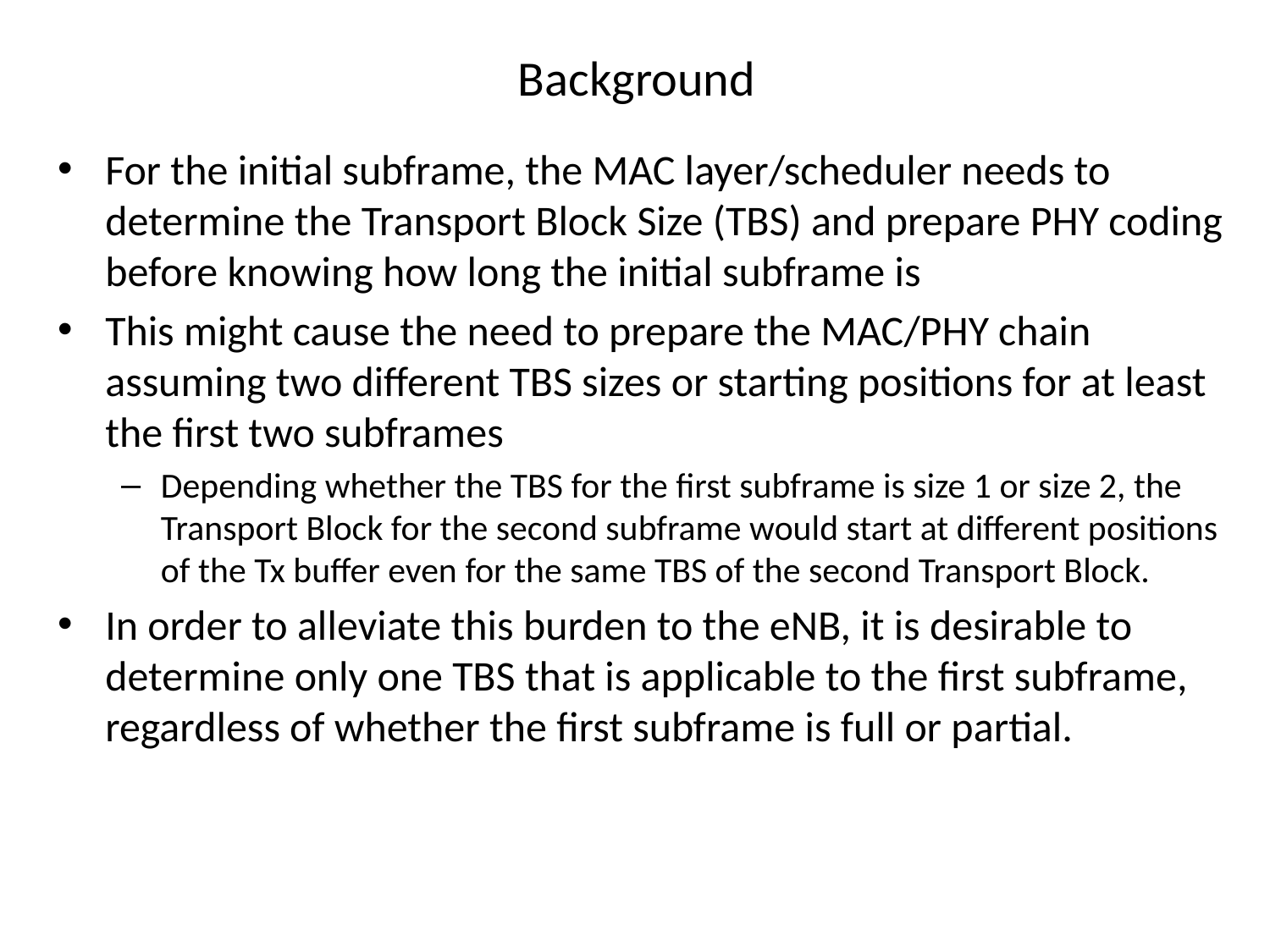

# Background
For the initial subframe, the MAC layer/scheduler needs to determine the Transport Block Size (TBS) and prepare PHY coding before knowing how long the initial subframe is
This might cause the need to prepare the MAC/PHY chain assuming two different TBS sizes or starting positions for at least the first two subframes
Depending whether the TBS for the first subframe is size 1 or size 2, the Transport Block for the second subframe would start at different positions of the Tx buffer even for the same TBS of the second Transport Block.
In order to alleviate this burden to the eNB, it is desirable to determine only one TBS that is applicable to the first subframe, regardless of whether the first subframe is full or partial.